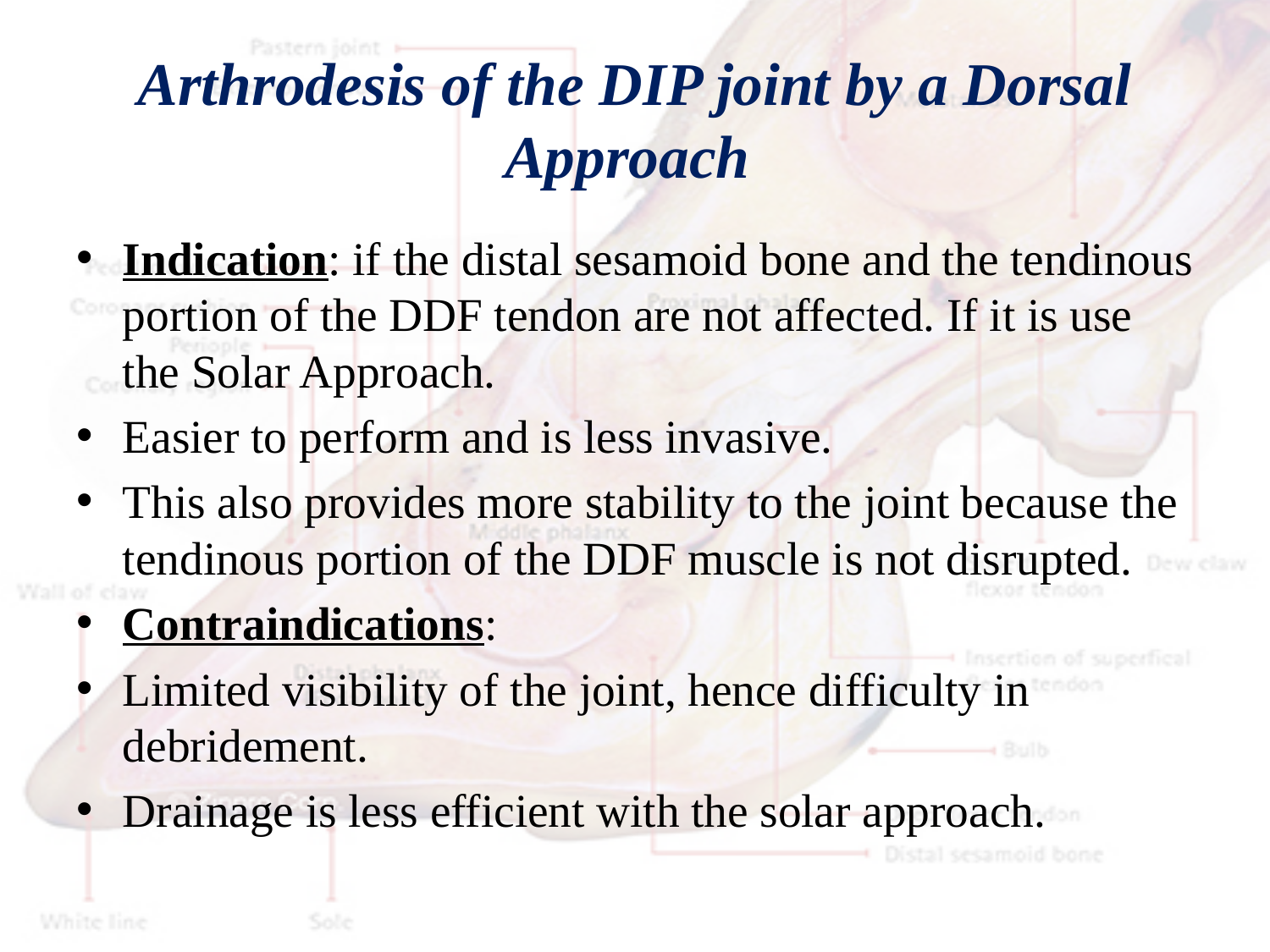

# Arthrodesis of the DIP joint by a Dorsal Approach
Indication: if the distal sesamoid bone and the tendinous portion of the DDF tendon are not affected. If it is use the Solar Approach.
Easier to perform and is less invasive.
This also provides more stability to the joint because the tendinous portion of the DDF muscle is not disrupted.
Contraindications:
Limited visibility of the joint, hence difficulty in debridement.
Drainage is less efficient with the solar approach.